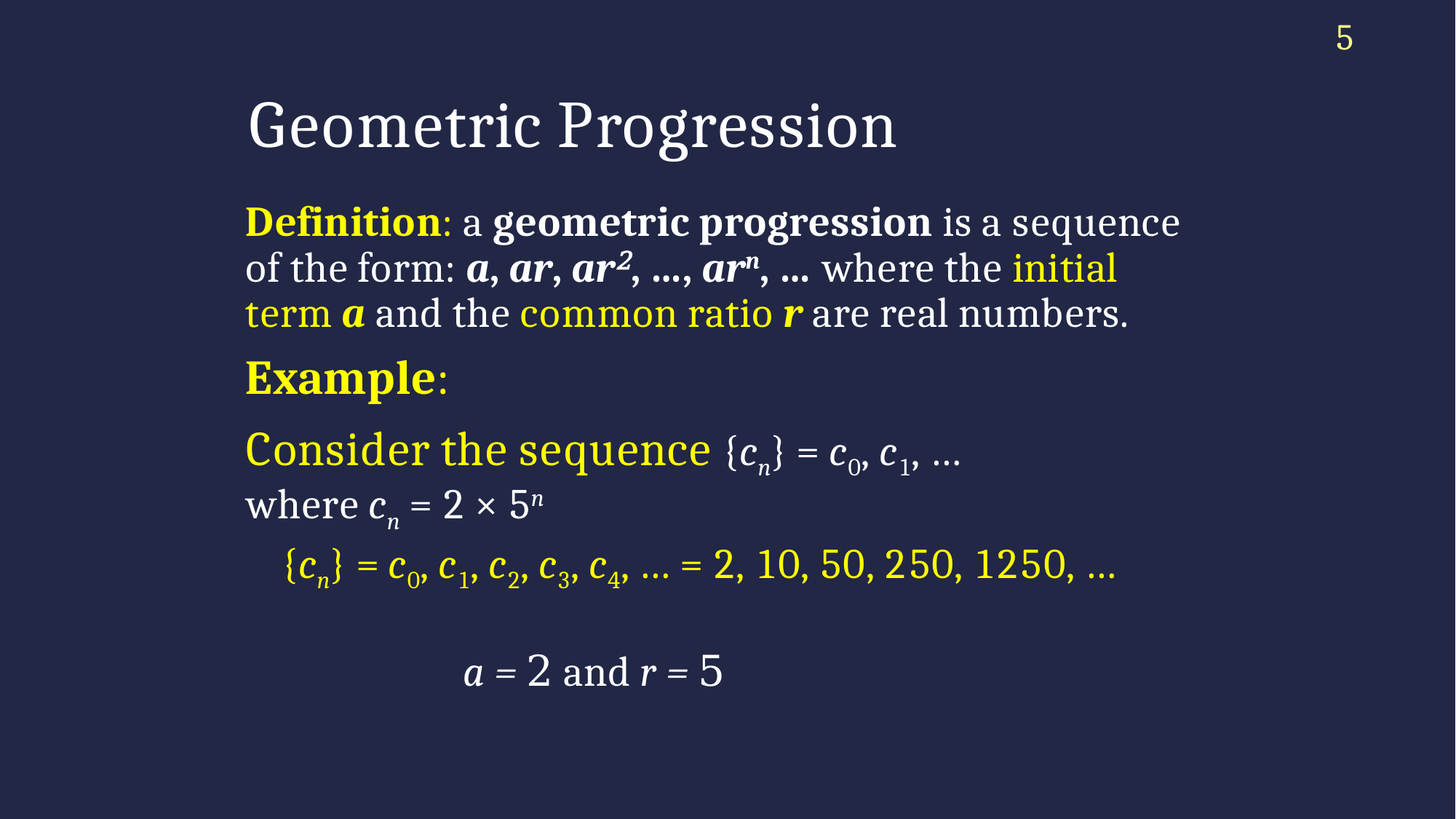

5
# Geometric Progression
Definition: a geometric progression is a sequence of the form: a, ar, ar2, …, arn, … where the initial term a and the common ratio r are real numbers.
Example:
Consider the sequence {cn} = c0, c1, …
where cn = 2 × 5n
    {cn} = c0, c1, c2, c3, c4, … = 2, 10, 50, 250, 1250, …

		a = 2 and r = 5